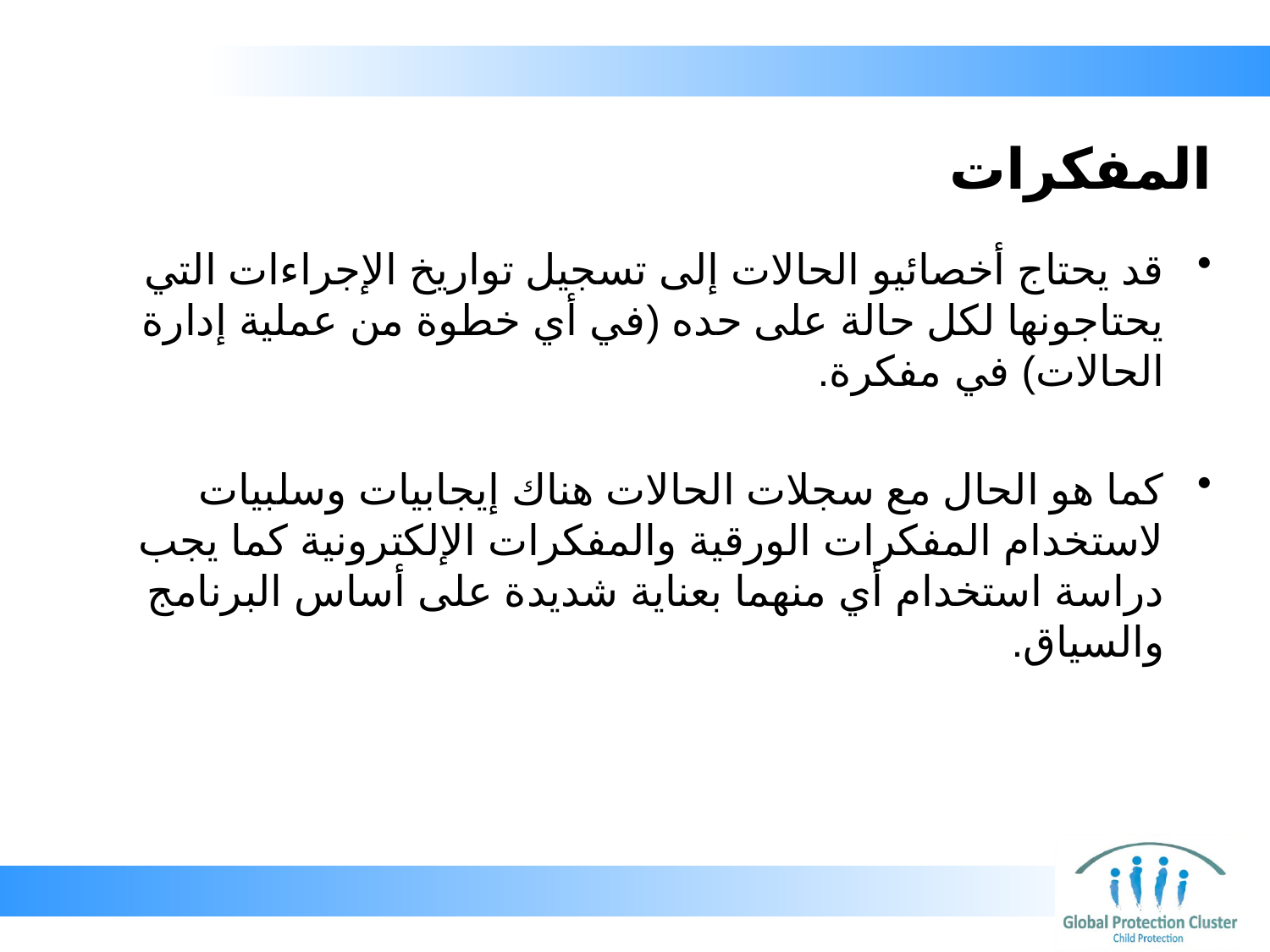

# المفكرات
قد يحتاج أخصائيو الحالات إلى تسجيل تواريخ الإجراءات التي يحتاجونها لكل حالة على حده (في أي خطوة من عملية إدارة الحالات) في مفكرة.

كما هو الحال مع سجلات الحالات هناك إيجابيات وسلبيات لاستخدام المفكرات الورقية والمفكرات الإلكترونية كما يجب دراسة استخدام أي منهما بعناية شديدة على أساس البرنامج والسياق.